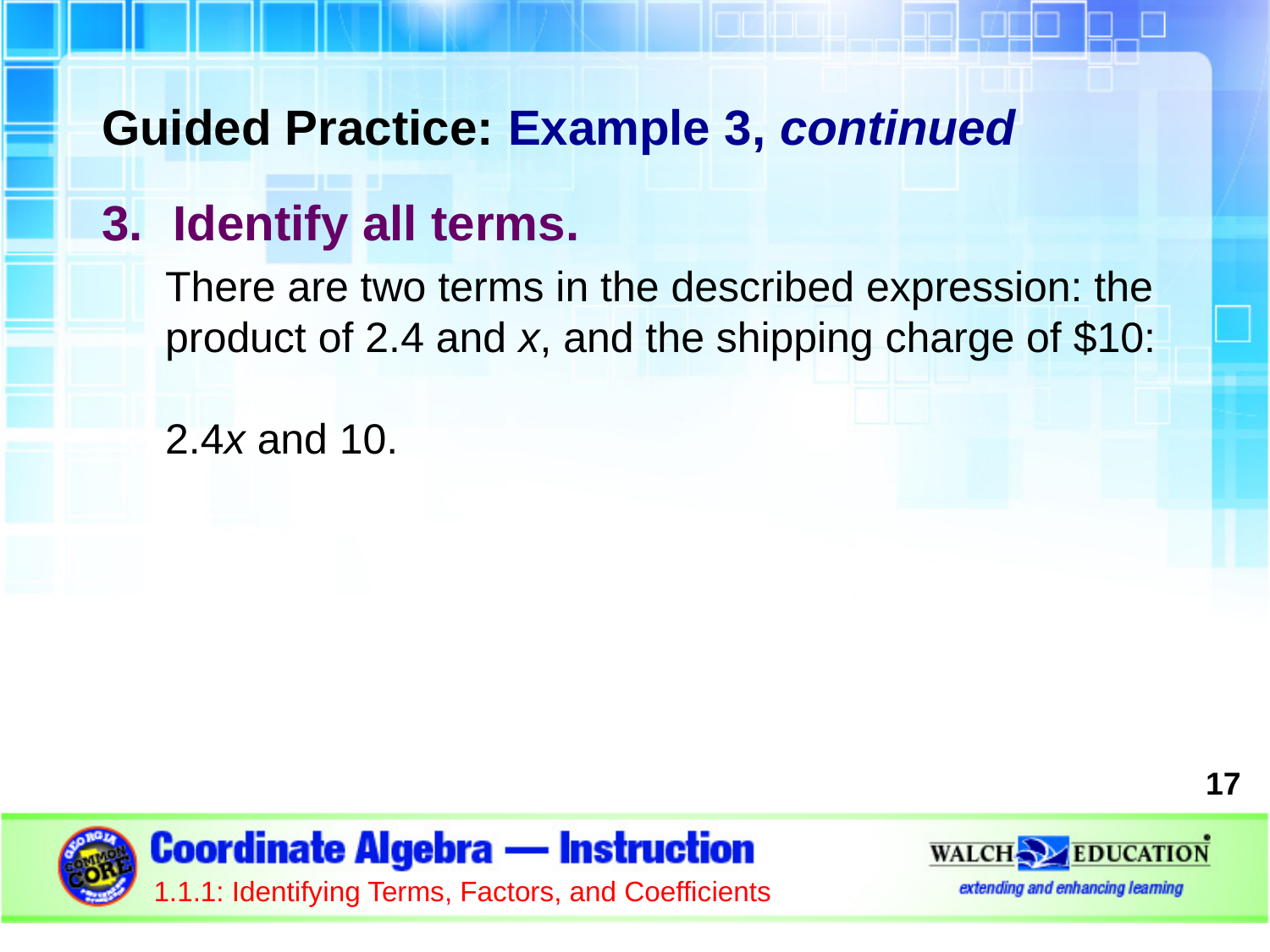

Guided Practice: Example 3, continued

Identify all terms.
There are two terms in the described expression: the product of 2.4 and x, and the shipping charge of $10:
2.4x and 10.
17
1.1.1: Identifying Terms, Factors, and Coefficients